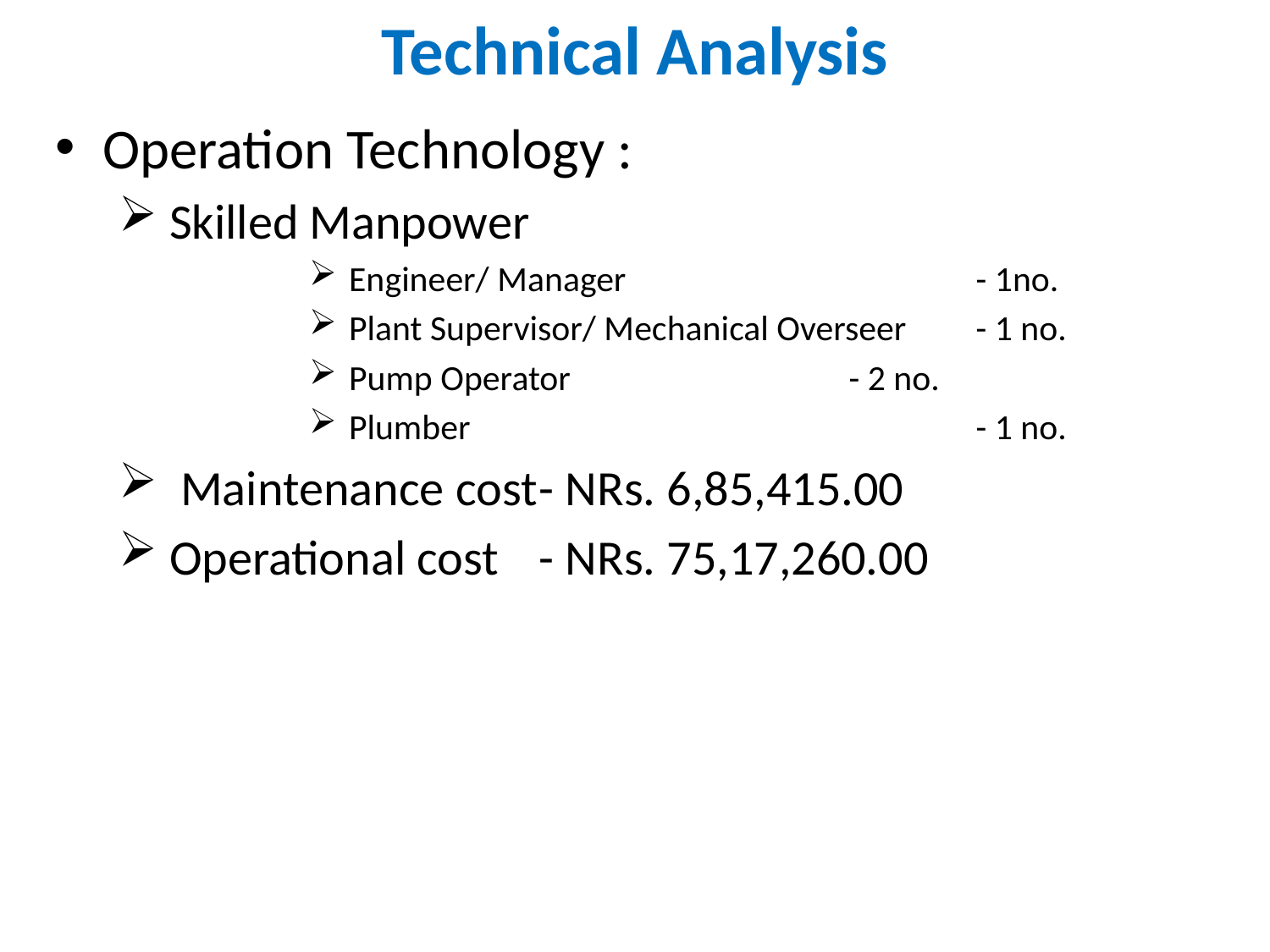

# Technical Analysis
Operation Technology :
 Skilled Manpower
 Engineer/ Manager			- 1no.
 Plant Supervisor/ Mechanical Overseer	- 1 no.
 Pump Operator			- 2 no.
 Plumber 				- 1 no.
  Maintenance cost	- NRs. 6,85,415.00
 Operational cost 	- NRs. 75,17,260.00